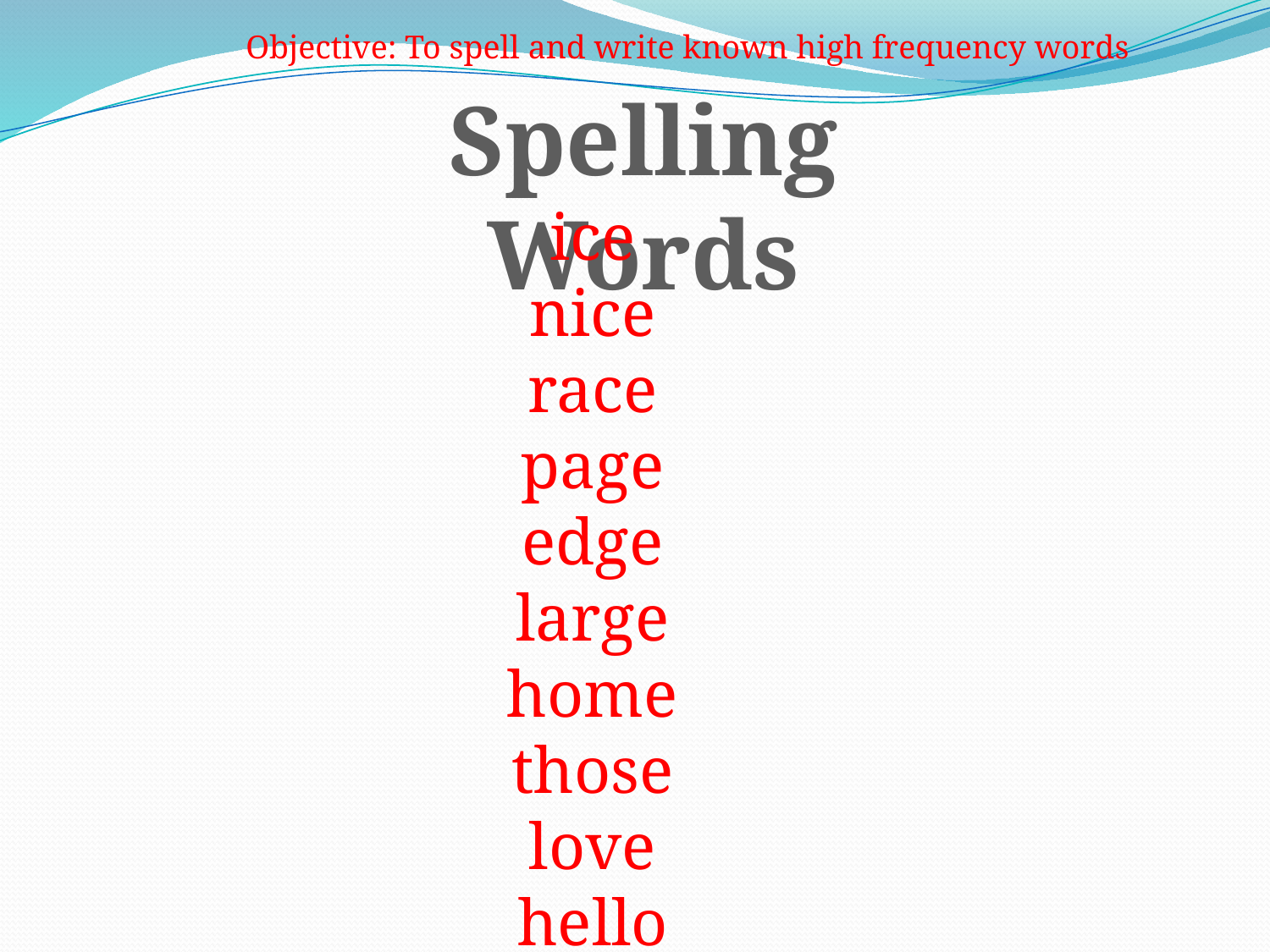

Objective: To spell and write known high frequency words
Spelling Words
ice
nice
race
page
edge
large
home
those
love
hello